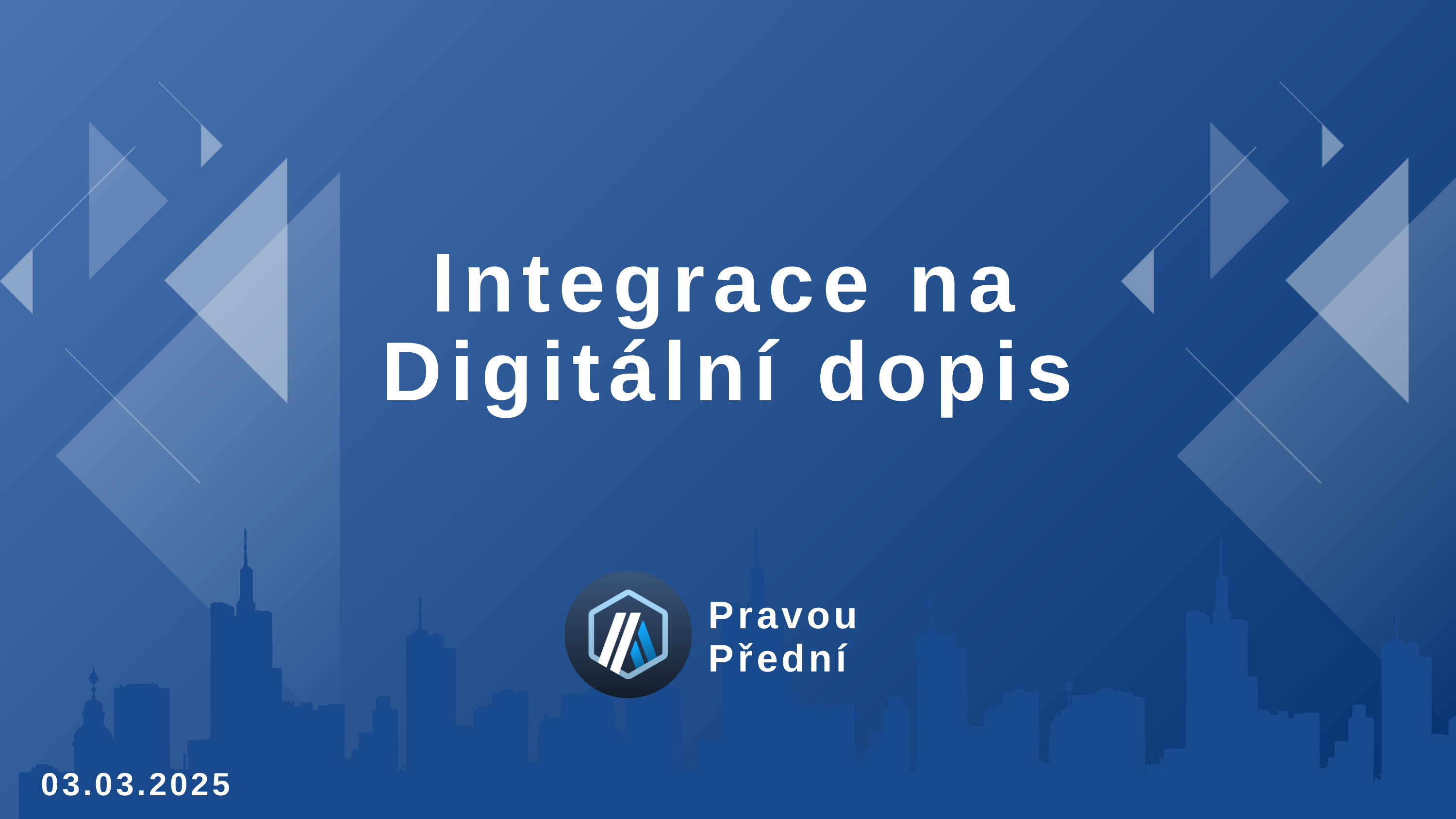

Integrace na Digitální dopis

Pravou
Přední
03.03.2025